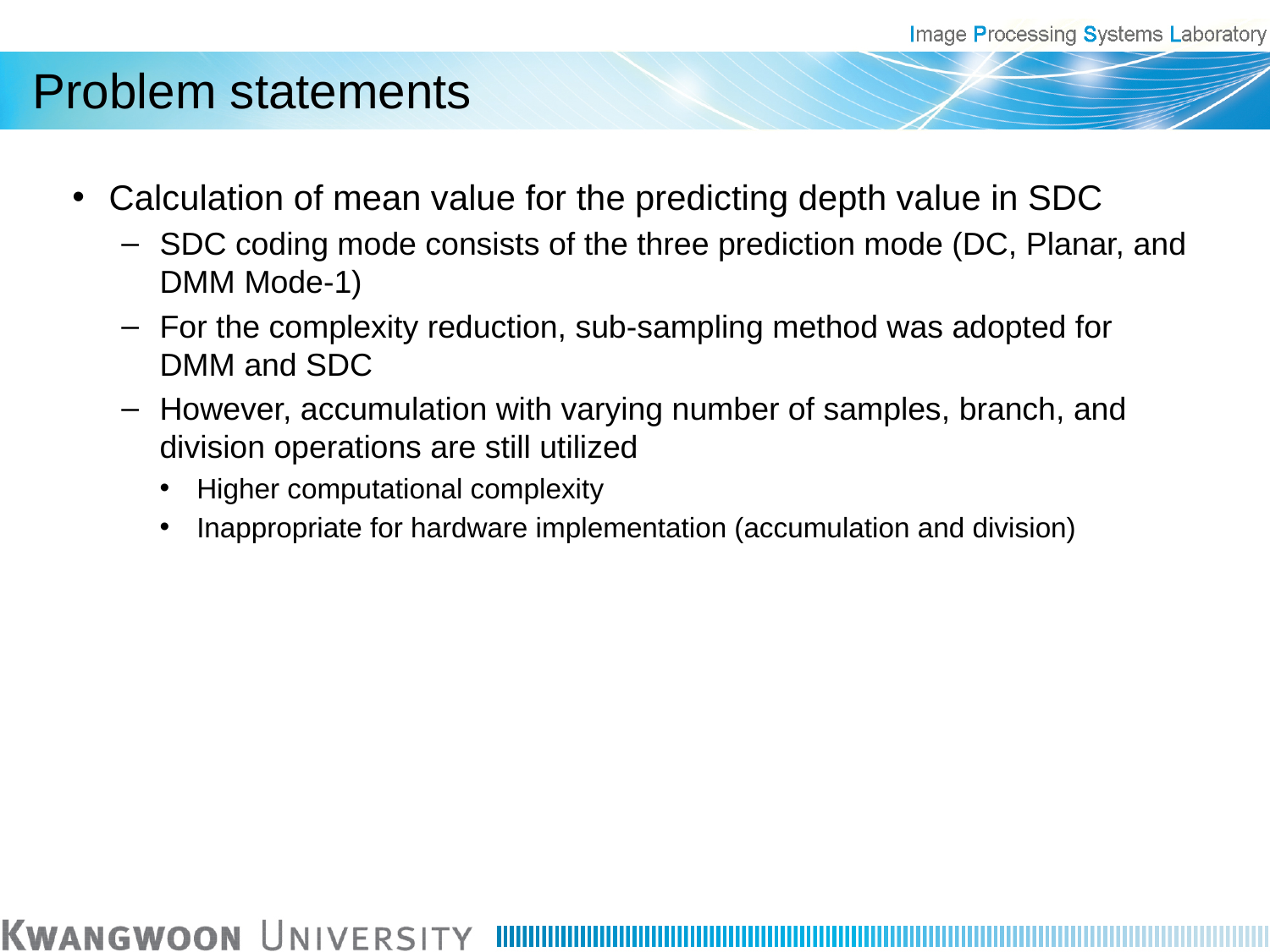

# Problem statements
Calculation of mean value for the predicting depth value in SDC
SDC coding mode consists of the three prediction mode (DC, Planar, and DMM Mode-1)
For the complexity reduction, sub-sampling method was adopted for DMM and SDC
However, accumulation with varying number of samples, branch, and division operations are still utilized
Higher computational complexity
Inappropriate for hardware implementation (accumulation and division)